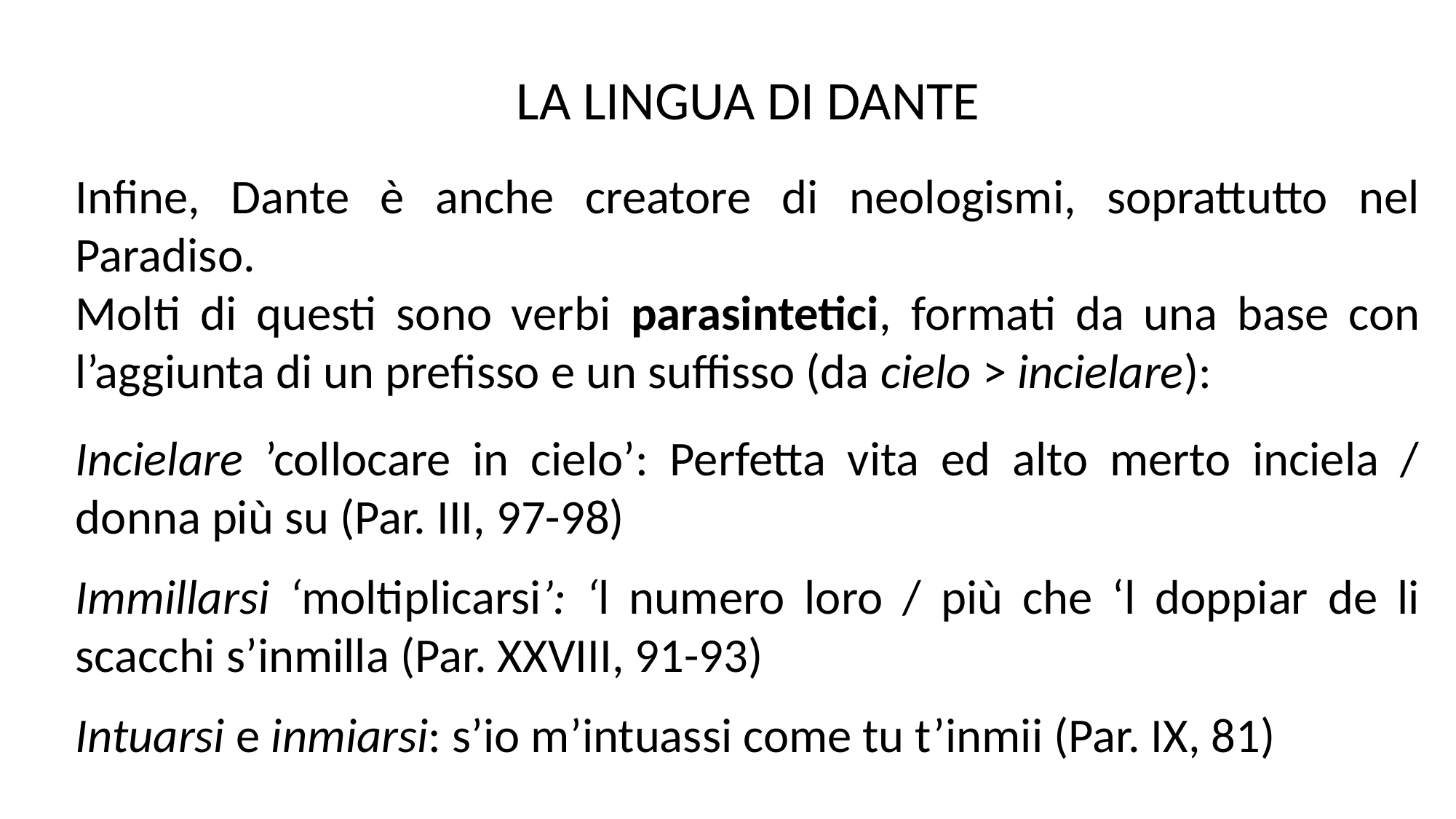

LA LINGUA DI DANTE
Infine, Dante è anche creatore di neologismi, soprattutto nel Paradiso.
Molti di questi sono verbi parasintetici, formati da una base con l’aggiunta di un prefisso e un suffisso (da cielo > incielare):

Incielare ’collocare in cielo’: Perfetta vita ed alto merto inciela / donna più su (Par. III, 97-98)

Immillarsi ‘moltiplicarsi’: ‘l numero loro / più che ‘l doppiar de li scacchi s’inmilla (Par. XXVIII, 91-93)

Intuarsi e inmiarsi: s’io m’intuassi come tu t’inmii (Par. IX, 81)